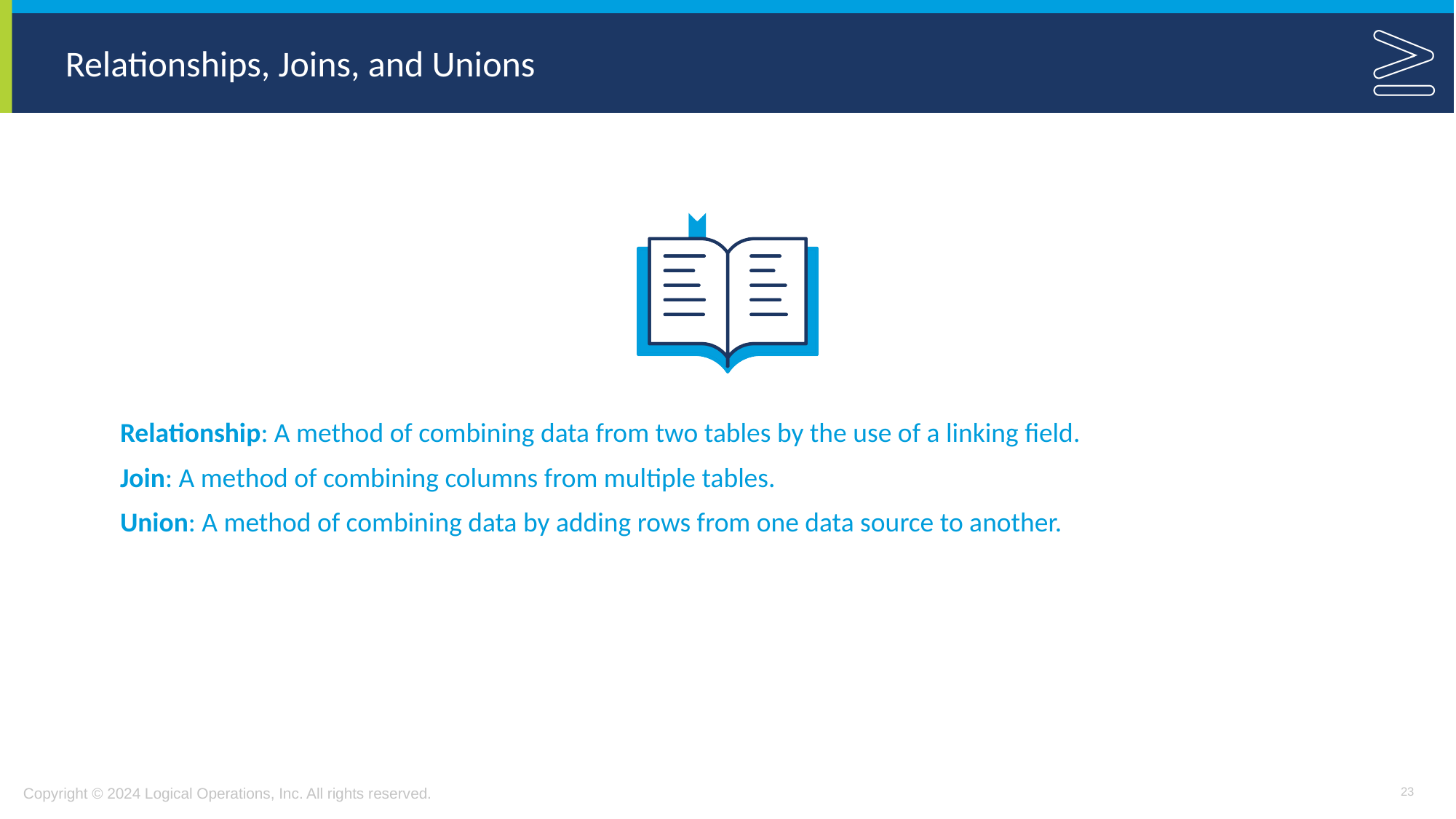

# Relationships, Joins, and Unions
Relationship: A method of combining data from two tables by the use of a linking field.
Join: A method of combining columns from multiple tables.
Union: A method of combining data by adding rows from one data source to another.
23